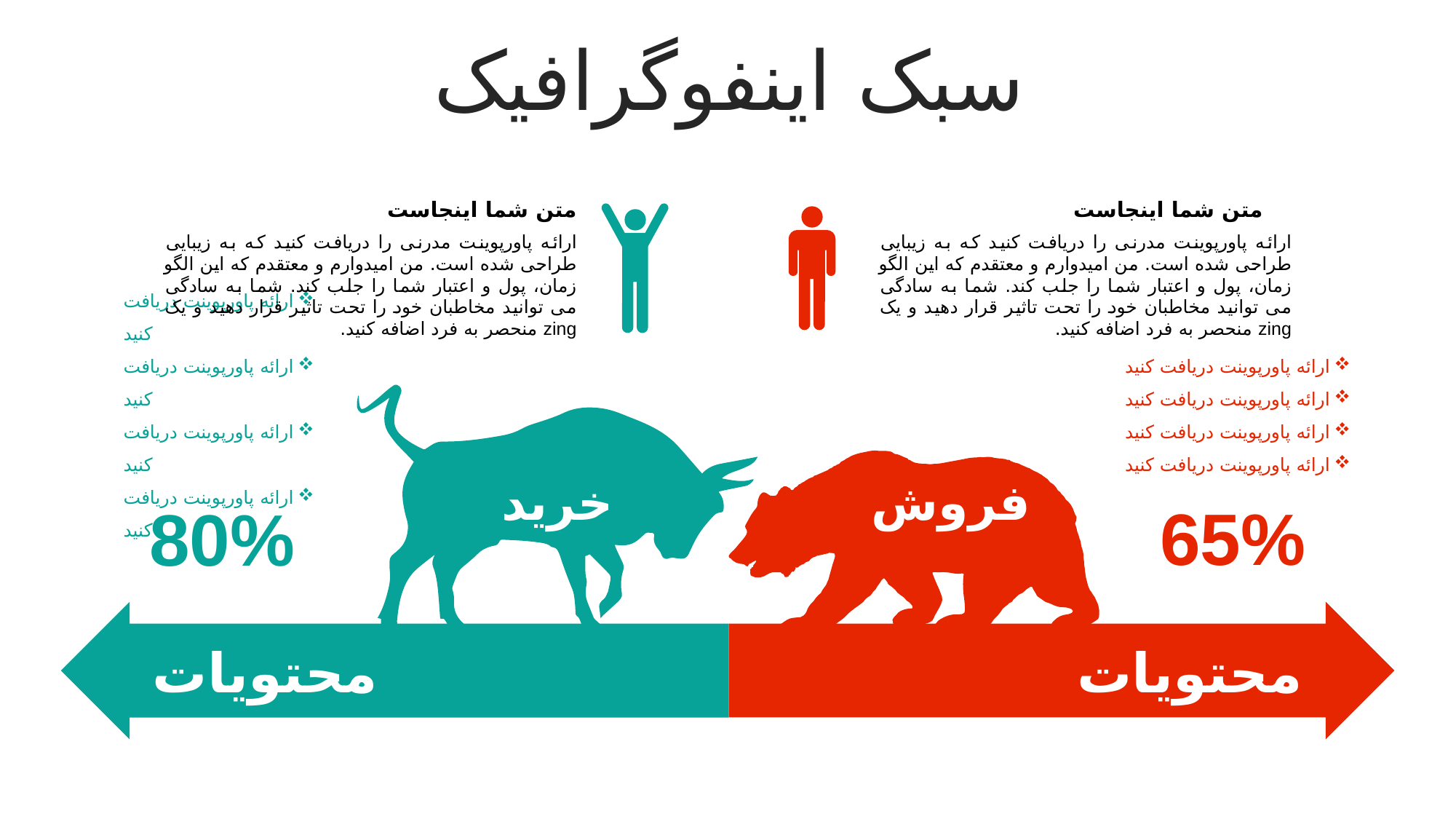

سبک اینفوگرافیک
متن شما اینجاست
ارائه پاورپوینت مدرنی را دریافت کنید که به زیبایی طراحی شده است. من امیدوارم و معتقدم که این الگو زمان، پول و اعتبار شما را جلب کند. شما به سادگی می توانید مخاطبان خود را تحت تاثیر قرار دهید و یک zing منحصر به فرد اضافه کنید.
متن شما اینجاست
ارائه پاورپوینت مدرنی را دریافت کنید که به زیبایی طراحی شده است. من امیدوارم و معتقدم که این الگو زمان، پول و اعتبار شما را جلب کند. شما به سادگی می توانید مخاطبان خود را تحت تاثیر قرار دهید و یک zing منحصر به فرد اضافه کنید.

ارائه پاورپوینت دریافت کنید
ارائه پاورپوینت دریافت کنید
ارائه پاورپوینت دریافت کنید
ارائه پاورپوینت دریافت کنید
ارائه پاورپوینت دریافت کنید
ارائه پاورپوینت دریافت کنید
ارائه پاورپوینت دریافت کنید
ارائه پاورپوینت دریافت کنید

خرید
فروش
65%
80%

محتویات

محتویات